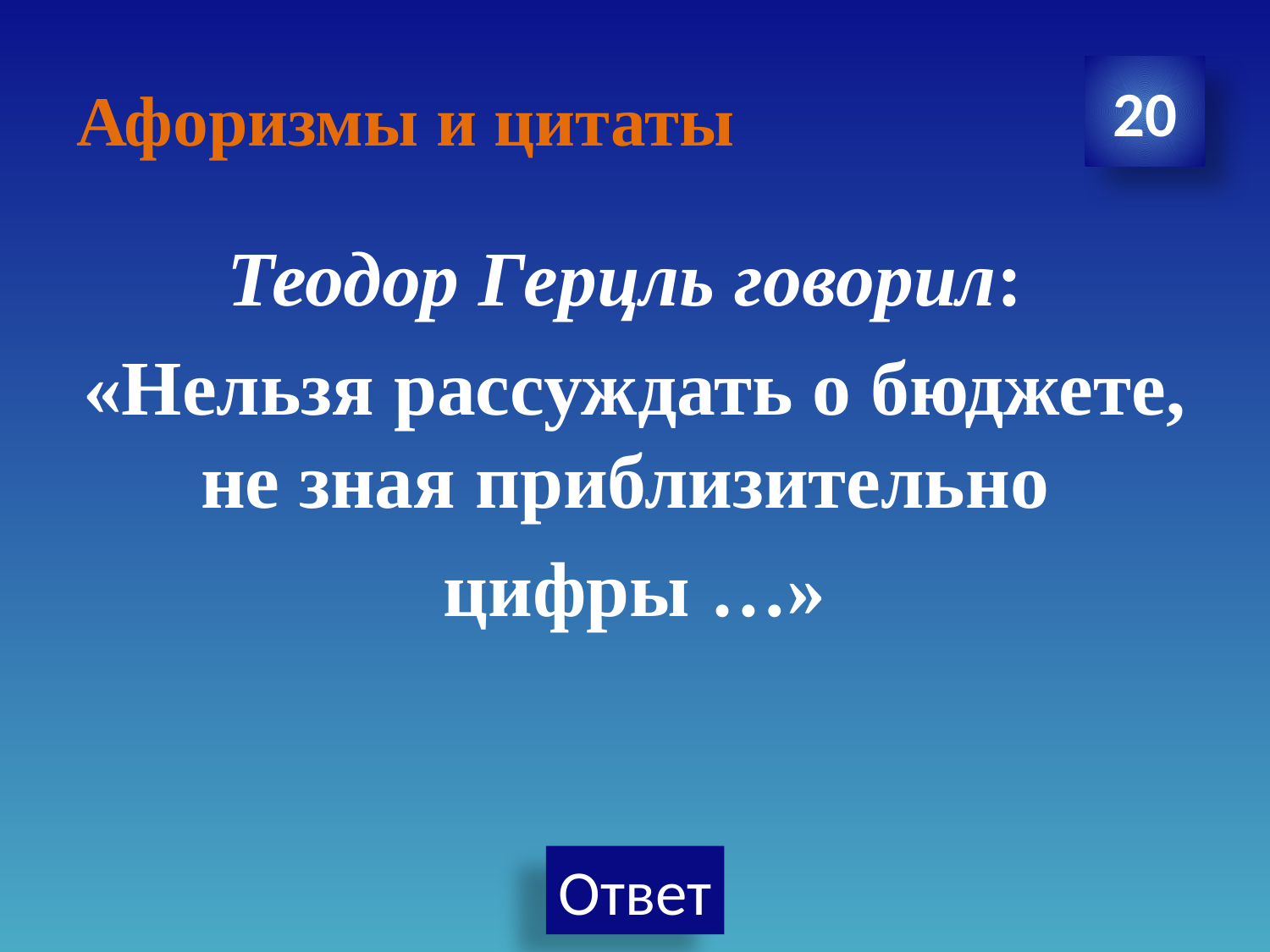

# Афоризмы и цитаты
20
Теодор Герцль говорил:
«Нельзя рассуждать о бюджете, не зная приблизительно
цифры …»